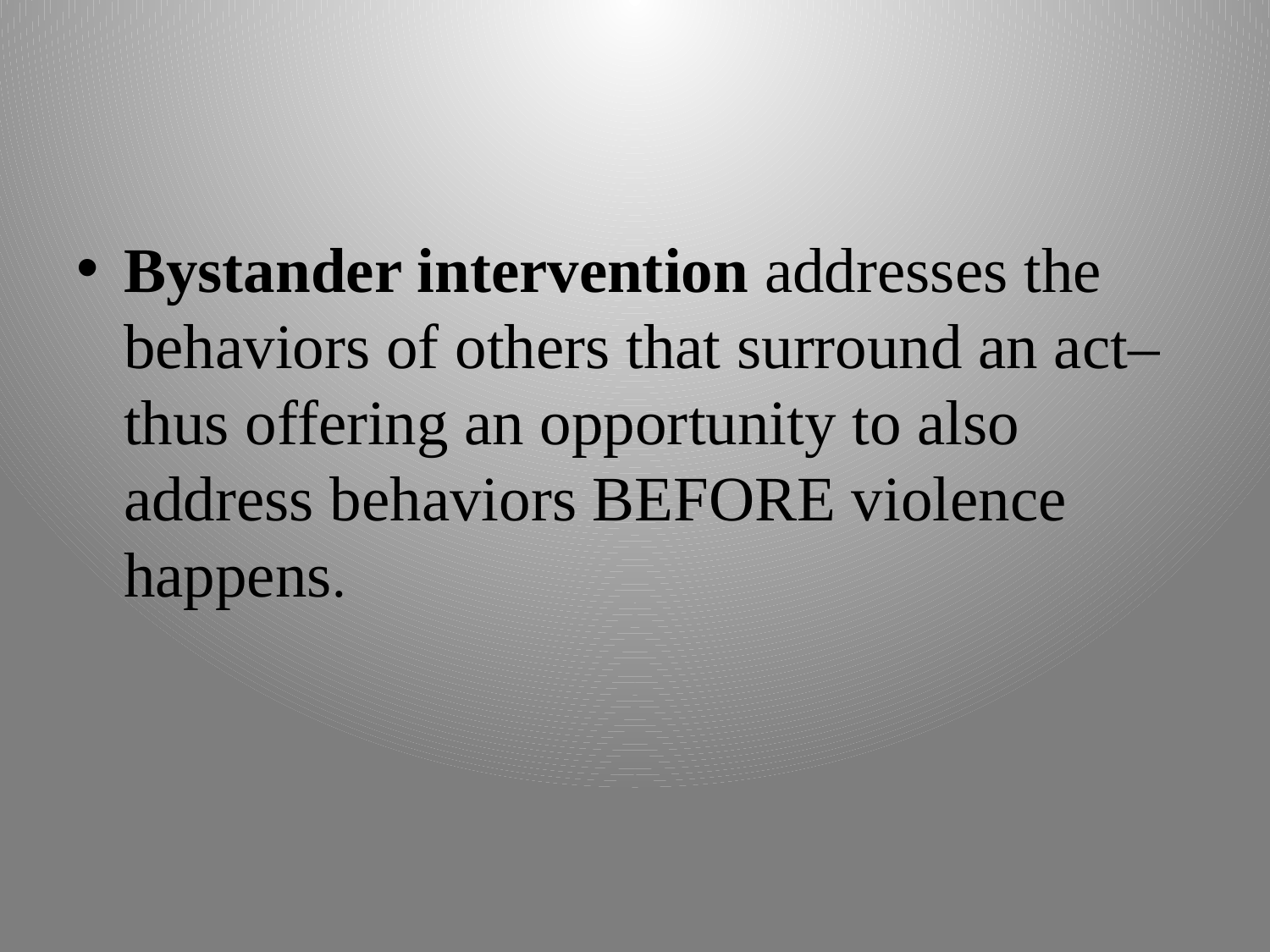

#
Bystander intervention addresses the behaviors of others that surround an act– thus offering an opportunity to also address behaviors BEFORE violence happens.